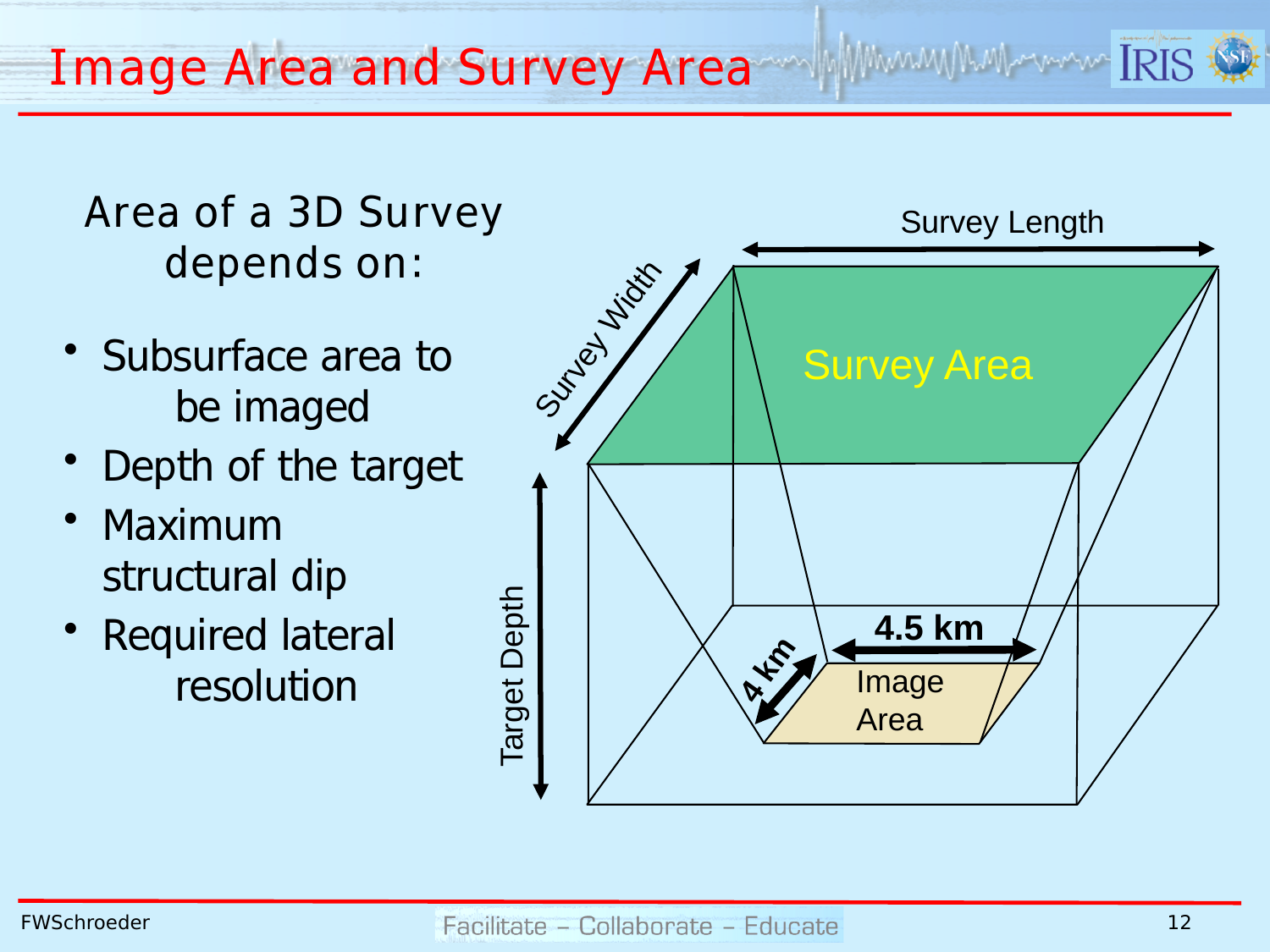

# Image Area and Survey Area
Area of a 3D Survey depends on:
Survey Length

Survey Width
Subsurface area to 	be imaged
Depth of the target
Maximum 	structural dip
Required lateral 	resolution
Survey Area

4.5 km

4 km

Target Depth

Image
Area